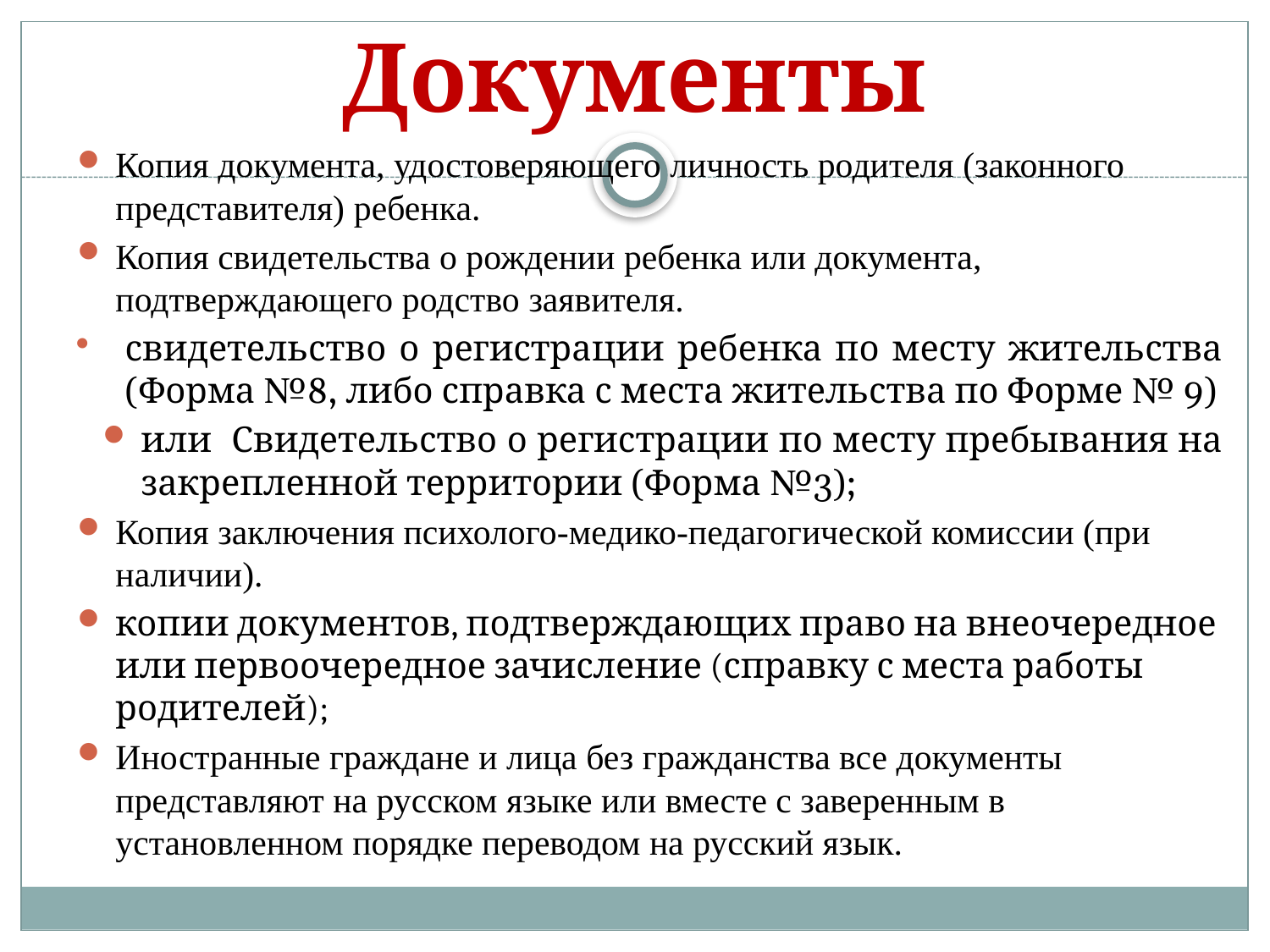

# Документы
Копия документа, удостоверяющего личность родителя (законного представителя) ребенка.
Копия свидетельства о рождении ребенка или документа, подтверждающего родство заявителя.
свидетельство о регистрации ребенка по месту жительства (Форма №8, либо справка с места жительства по Форме № 9)
или  Свидетельство о регистрации по месту пребывания на закрепленной территории (Форма №3);
Копия заключения психолого-медико-педагогической комиссии (при наличии).
копии документов, подтверждающих право на внеочередное или первоочередное зачисление (справку с места работы родителей);
Иностранные граждане и лица без гражданства все документы представляют на русском языке или вместе с заверенным в установленном порядке переводом на русский язык.